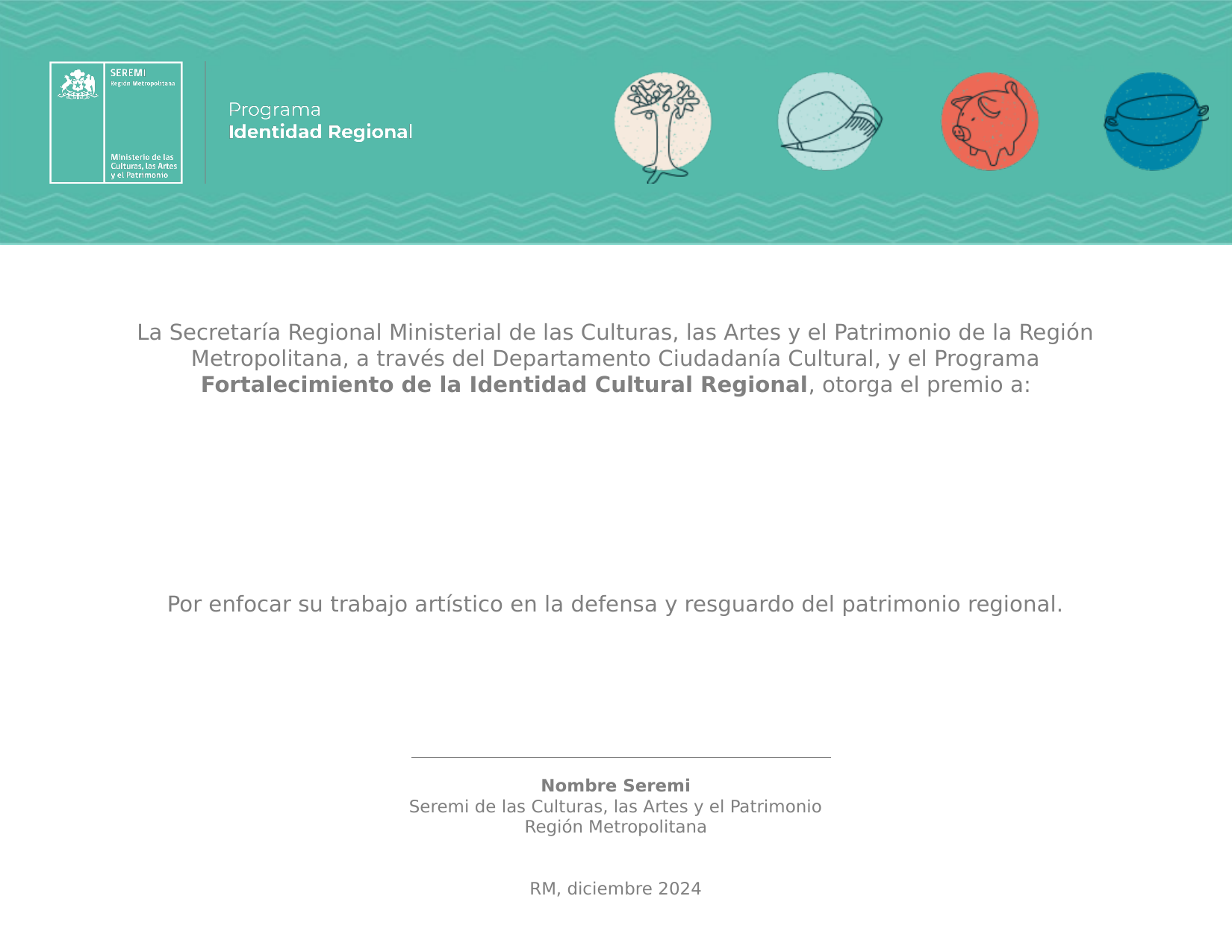

La Secretaría Regional Ministerial de las Culturas, las Artes y el Patrimonio de la Región Metropolitana, a través del Departamento Ciudadanía Cultural, y el Programa Fortalecimiento de la Identidad Cultural Regional, otorga el premio a:
Por enfocar su trabajo artístico en la defensa y resguardo del patrimonio regional.
Nombre Seremi
Seremi de las Culturas, las Artes y el Patrimonio
Región Metropolitana

RM, diciembre 2024